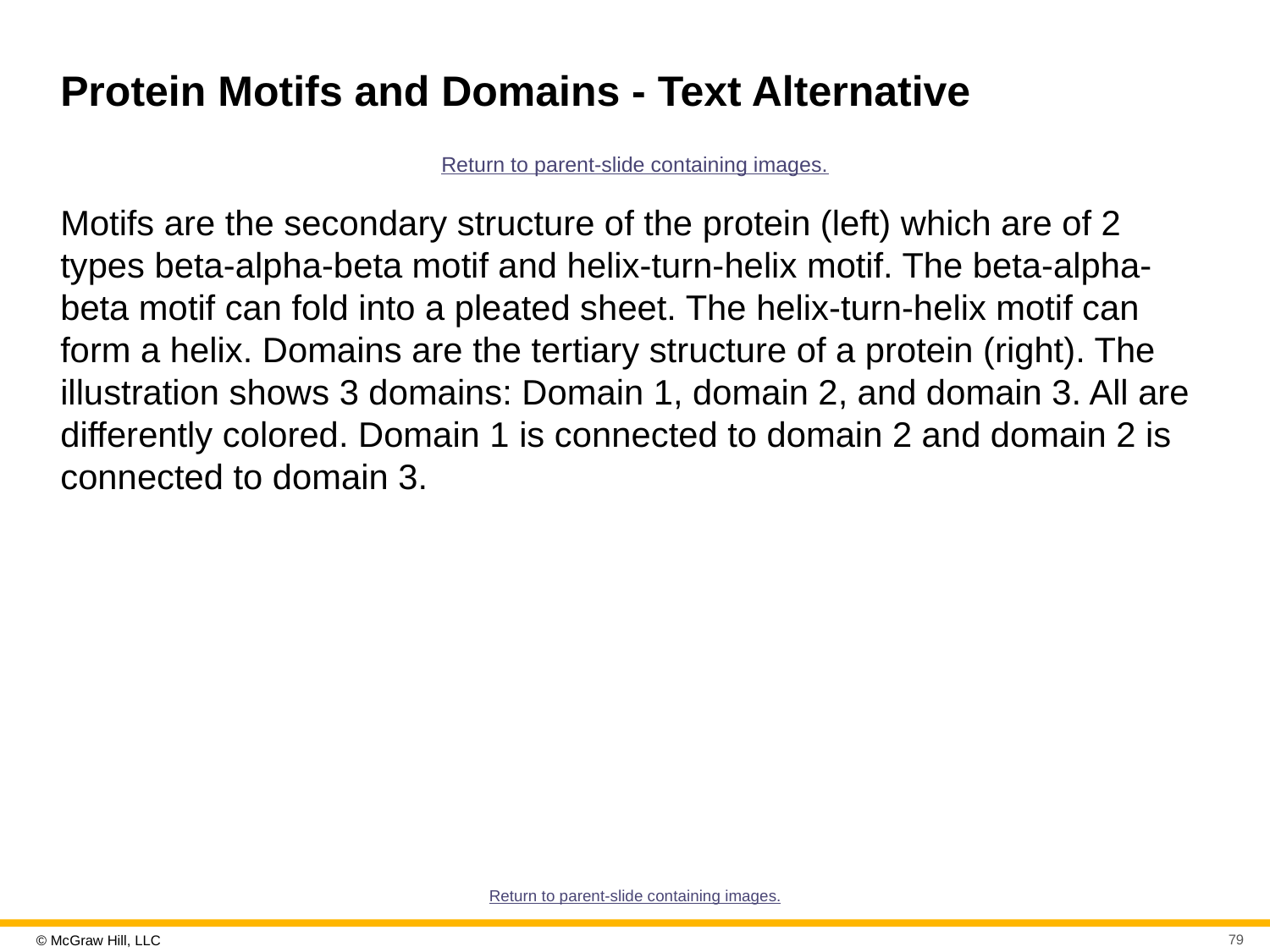

# Protein Motifs and Domains - Text Alternative
Return to parent-slide containing images.
Motifs are the secondary structure of the protein (left) which are of 2 types beta-alpha-beta motif and helix-turn-helix motif. The beta-alpha-beta motif can fold into a pleated sheet. The helix-turn-helix motif can form a helix. Domains are the tertiary structure of a protein (right). The illustration shows 3 domains: Domain 1, domain 2, and domain 3. All are differently colored. Domain 1 is connected to domain 2 and domain 2 is connected to domain 3.
Return to parent-slide containing images.
79